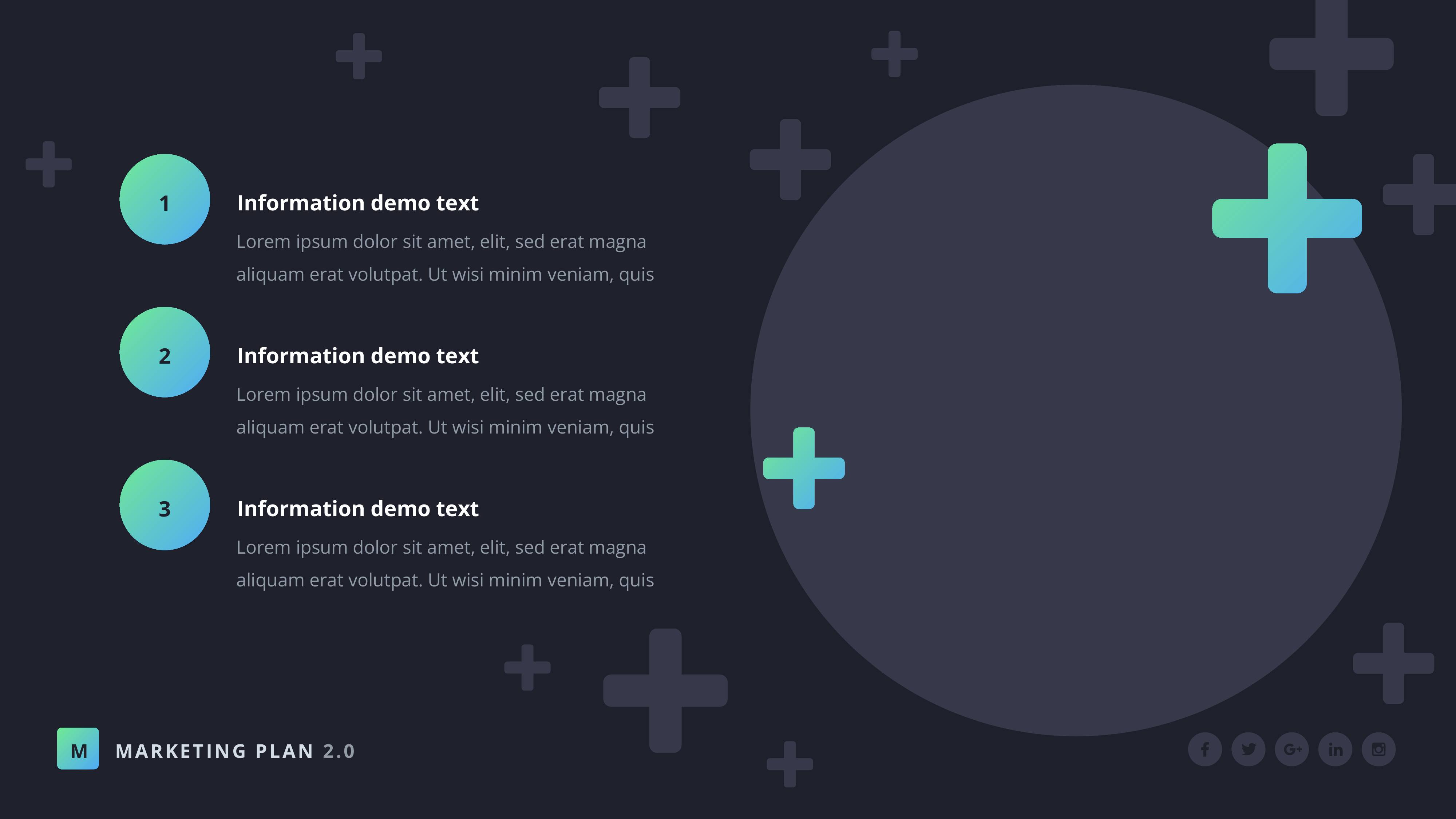

Information demo text
Lorem ipsum dolor sit amet, elit, sed erat magna aliquam erat volutpat. Ut wisi minim veniam, quis
1

Information demo text
Lorem ipsum dolor sit amet, elit, sed erat magna aliquam erat volutpat. Ut wisi minim veniam, quis
2

Information demo text
Lorem ipsum dolor sit amet, elit, sed erat magna aliquam erat volutpat. Ut wisi minim veniam, quis
3